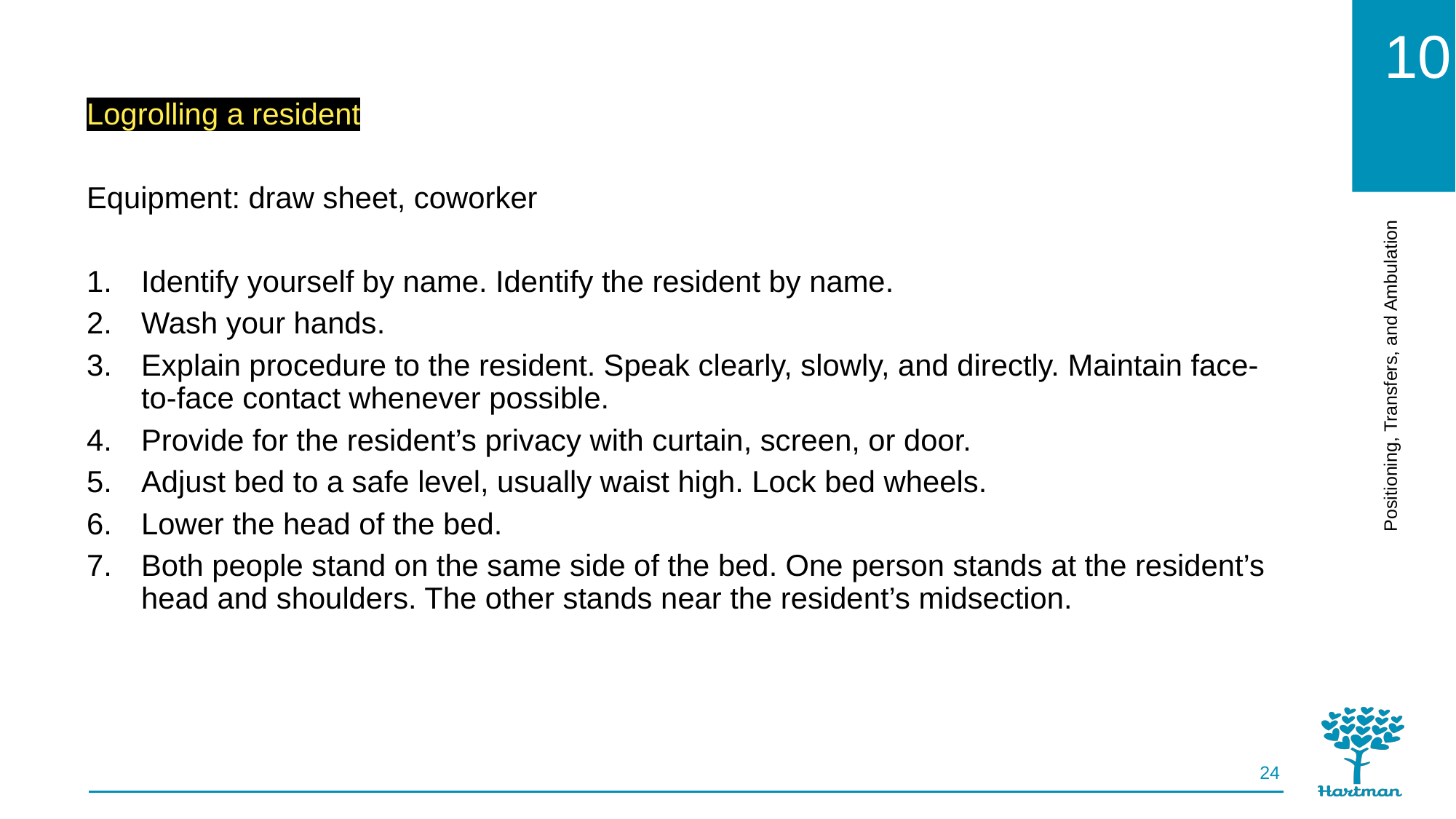

Logrolling a resident

Equipment: draw sheet, coworker

Identify yourself by name. Identify the resident by name.
Wash your hands.
Explain procedure to the resident. Speak clearly, slowly, and directly. Maintain face-to-face contact whenever possible.
Provide for the resident’s privacy with curtain, screen, or door.
Adjust bed to a safe level, usually waist high. Lock bed wheels.
Lower the head of the bed.
Both people stand on the same side of the bed. One person stands at the resident’s head and shoulders. The other stands near the resident’s midsection.

24